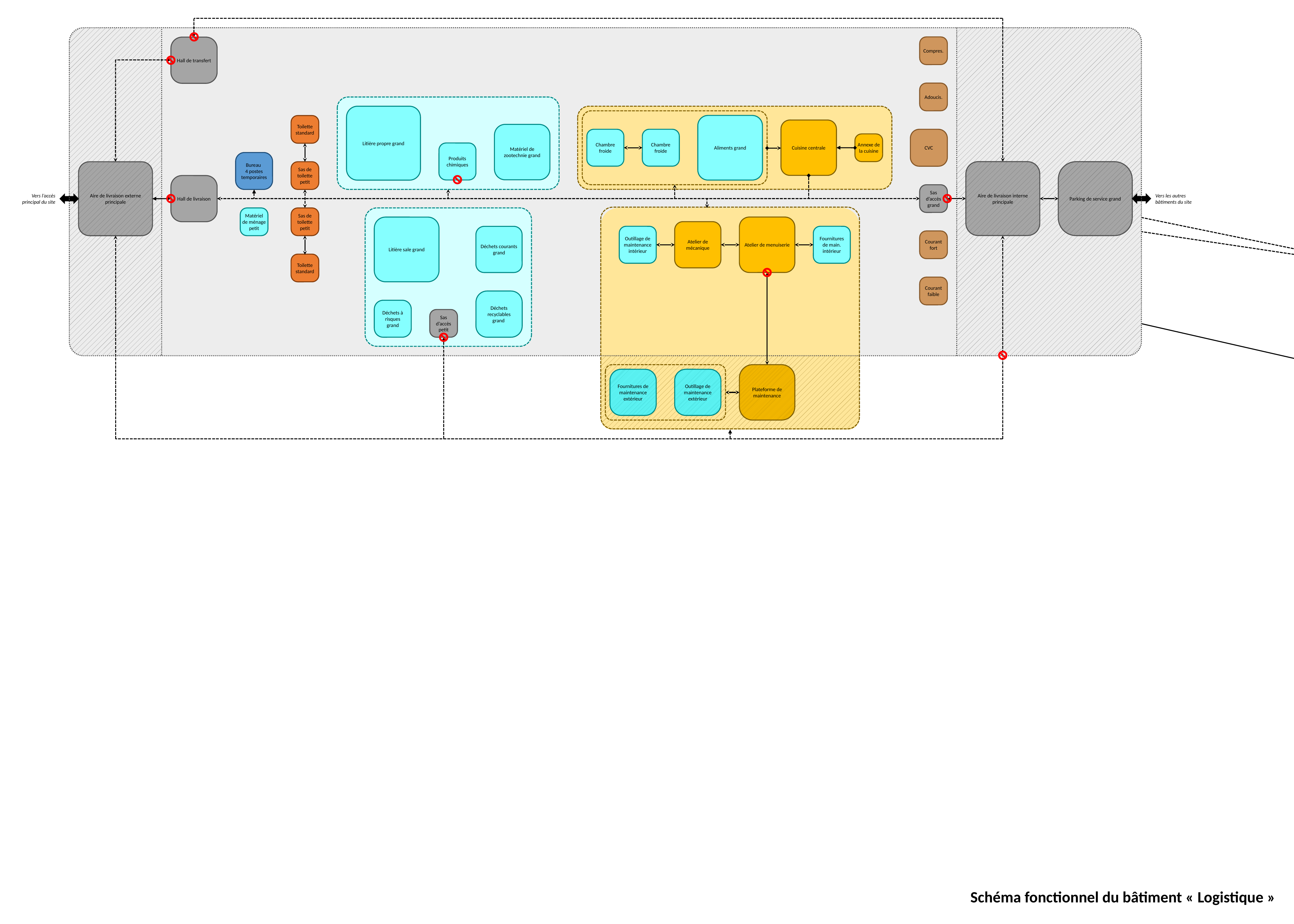

Compres.
Hall de transfert

Adoucis.

Litière propre grand
Matériel de zootechnie grand
Produits chimiques

Aliments grand
Cuisine centrale
Chambre froide
Chambre froide
Annexe de la cuisine
Toilette standard
Sas de toilette
petit
Sas de toilette
petit
Toilette standard
Bureau
4 postes temporaires
CVC

Aire de livraison interne principale
Parking de service grand
Aire de livraison externe principale
Hall de livraison
Sas d’accès grand
Vers les autres bâtiments du site
Vers les autres bâtiments du site
Vers l’accès principal du site

Déchets recyclables grand
Sas d’accès petit
Déchets à risques grand
Litière sale grand
Déchets courants grand
Matériel de ménage petit
Atelier de menuiserie
Atelier de mécanique
Outillage de maintenance intérieur
Fournitures de main. intérieur
Courant fort

Courant
faible

Plateforme de maintenance
Fournitures de maintenance extérieur
Outillage de maintenance extérieur
Schéma fonctionnel du bâtiment « Logistique »